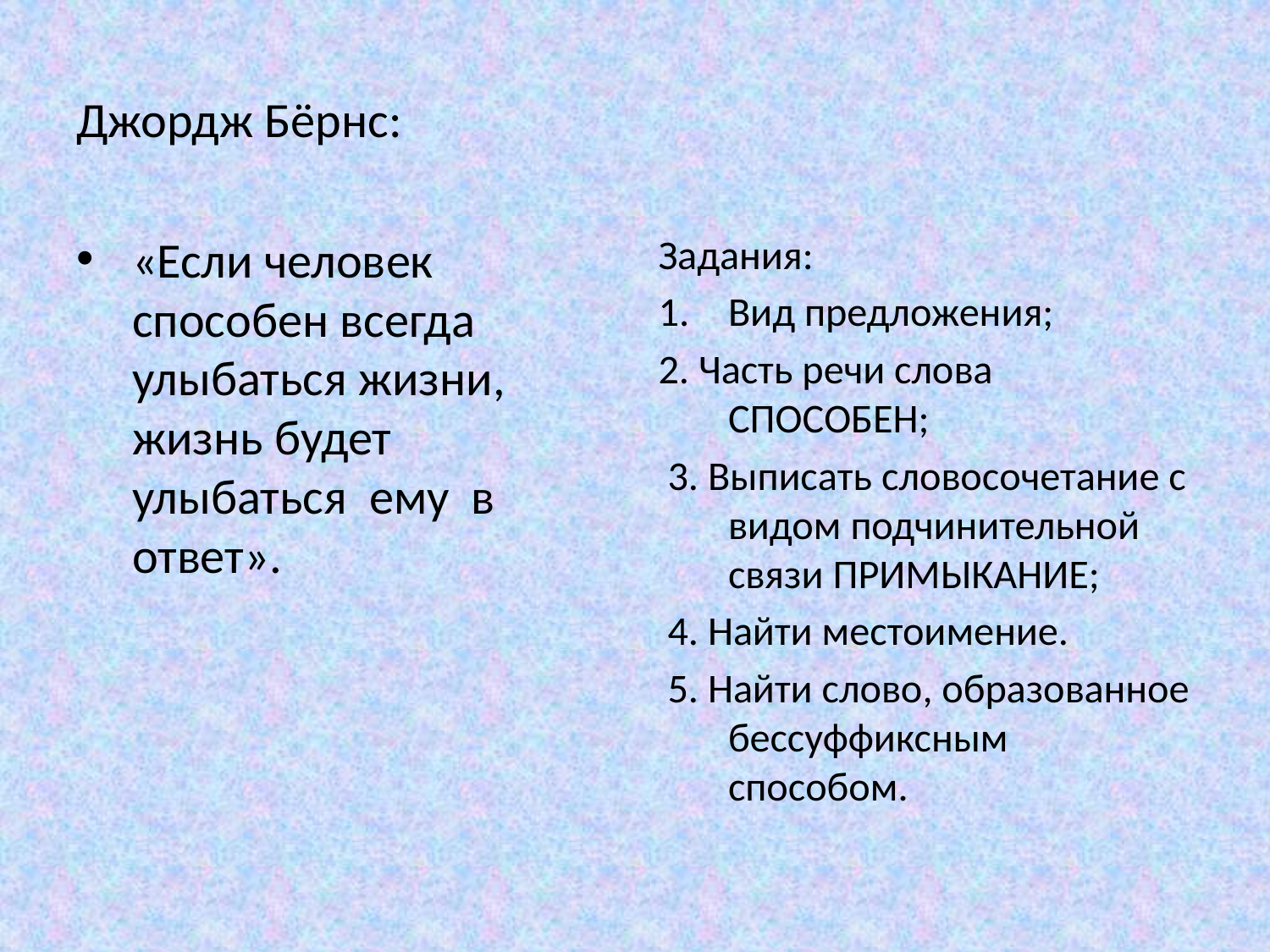

# Джордж Бёрнс:
«Если человек  способен всегда улыбаться жизни, жизнь будет улыбаться  ему  в ответ».

Задания:
Вид предложения;
2. Часть речи слова СПОСОБЕН;
 3. Выписать словосочетание с видом подчинительной связи ПРИМЫКАНИЕ;
 4. Найти местоимение.
 5. Найти слово, образованное бессуффиксным способом.